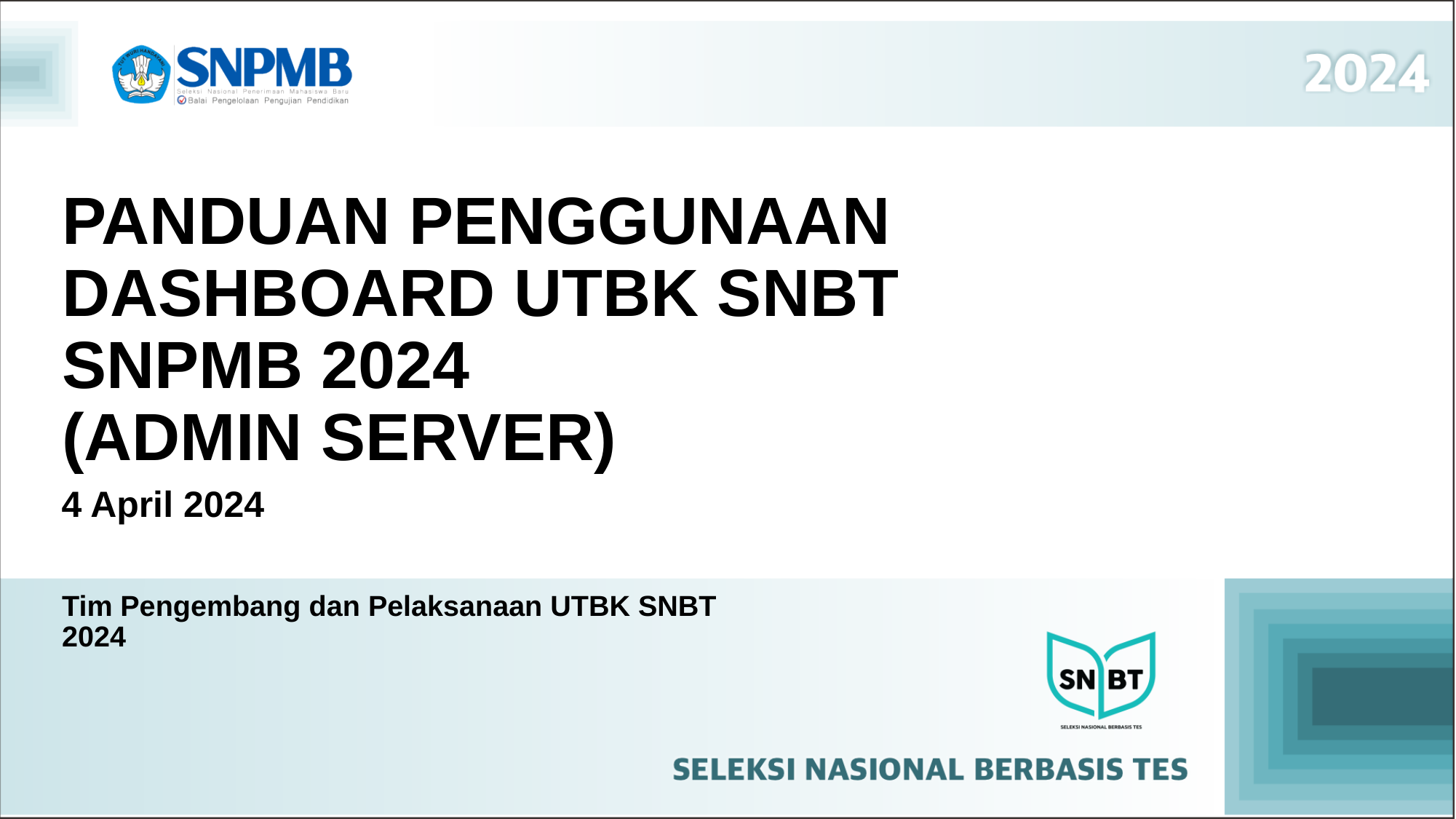

PANDUAN PENGGUNAAN
DASHBOARD UTBK SNBT SNPMB 2024
(ADMIN SERVER)
4 April 2024
Tim Pengembang dan Pelaksanaan UTBK SNBT 2024